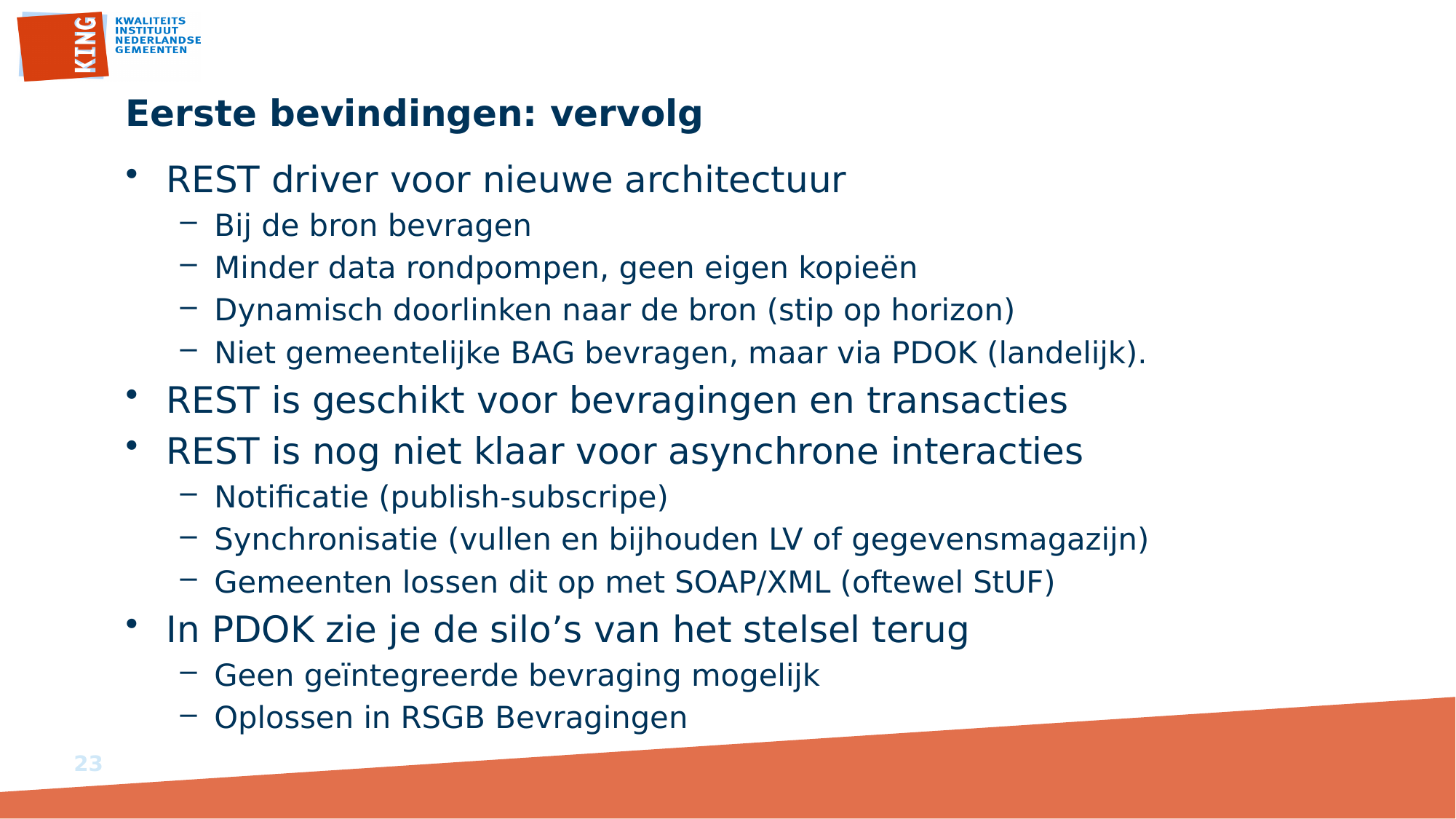

# Eerste bevindingen: vervolg
REST driver voor nieuwe architectuur
Bij de bron bevragen
Minder data rondpompen, geen eigen kopieën
Dynamisch doorlinken naar de bron (stip op horizon)
Niet gemeentelijke BAG bevragen, maar via PDOK (landelijk).
REST is geschikt voor bevragingen en transacties
REST is nog niet klaar voor asynchrone interacties
Notificatie (publish-subscripe)
Synchronisatie (vullen en bijhouden LV of gegevensmagazijn)
Gemeenten lossen dit op met SOAP/XML (oftewel StUF)
In PDOK zie je de silo’s van het stelsel terug
Geen geïntegreerde bevraging mogelijk
Oplossen in RSGB Bevragingen
23